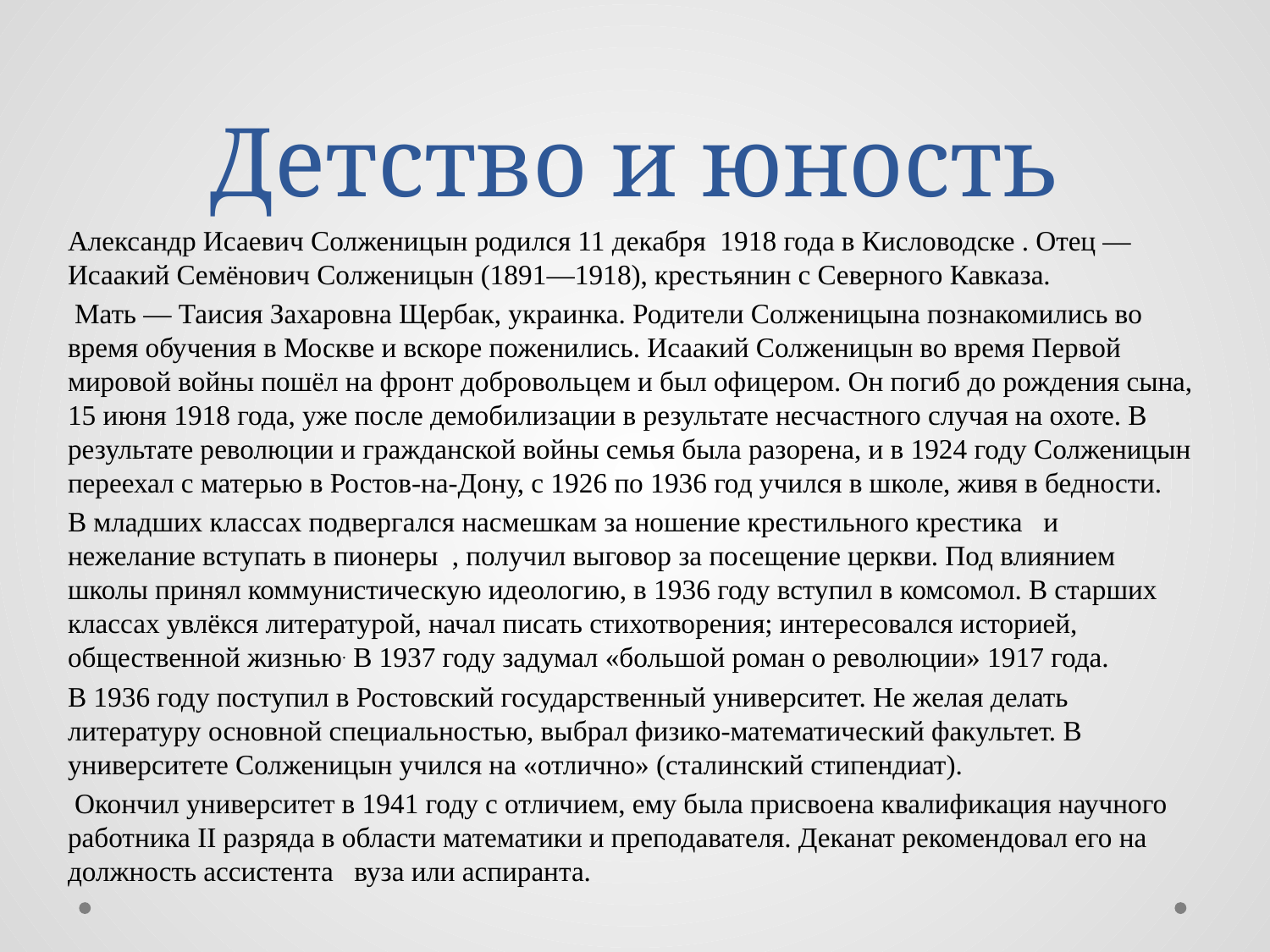

# Детство и юность
Александр Исаевич Солженицын родился 11 декабря  1918 года в Кисловодске . Отец — Исаакий Семёнович Солженицын (1891—1918), крестьянин с Северного Кавказа.
 Мать — Таисия Захаровна Щербак, украинка. Родители Солженицына познакомились во время обучения в Москве и вскоре поженились. Исаакий Солженицын во время Первой мировой войны пошёл на фронт добровольцем и был офицером. Он погиб до рождения сына, 15 июня 1918 года, уже после демобилизации в результате несчастного случая на охоте. В результате революции и гражданской войны семья была разорена, и в 1924 году Солженицын переехал с матерью в Ростов-на-Дону, с 1926 по 1936 год учился в школе, живя в бедности.
В младших классах подвергался насмешкам за ношение крестильного крестика   и нежелание вступать в пионеры  , получил выговор за посещение церкви. Под влиянием школы принял коммунистическую идеологию, в 1936 году вступил в комсомол. В старших классах увлёкся литературой, начал писать стихотворения; интересовался историей, общественной жизнью. В 1937 году задумал «большой роман о революции» 1917 года.
В 1936 году поступил в Ростовский государственный университет. Не желая делать литературу основной специальностью, выбрал физико-математический факультет. В университете Солженицын учился на «отлично» (сталинский стипендиат).
 Окончил университет в 1941 году с отличием, ему была присвоена квалификация научного работника II разряда в области математики и преподавателя. Деканат рекомендовал его на должность ассистента   вуза или аспиранта.